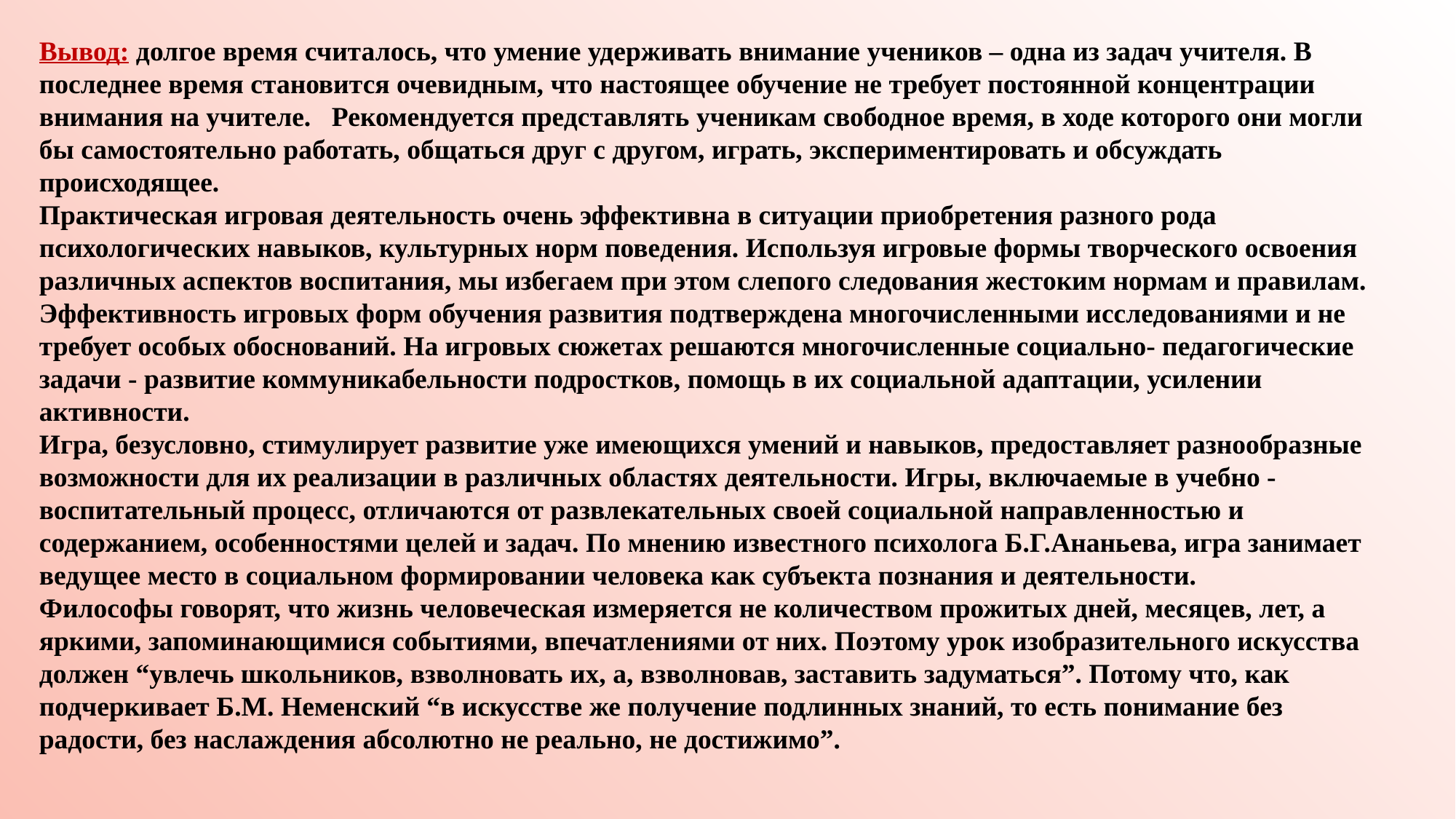

Вывод: долгое время считалось, что умение удерживать внимание учеников – одна из задач учителя. В последнее время становится очевидным, что настоящее обучение не требует постоянной концентрации внимания на учителе.   Рекомендуется представлять ученикам свободное время, в ходе которого они могли бы самостоятельно работать, общаться друг с другом, играть, экспериментировать и обсуждать происходящее.
Практическая игровая деятельность очень эффективна в ситуации приобретения разного рода психологических навыков, культурных норм поведения. Используя игровые формы творческого освоения различных аспектов воспитания, мы избегаем при этом слепого следования жестоким нормам и правилам.
Эффективность игровых форм обучения развития подтверждена многочисленными исследованиями и не требует особых обоснований. На игровых сюжетах решаются многочисленные социально- педагогические задачи - развитие коммуникабельности подростков, помощь в их социальной адаптации, усилении активности.
Игра, безусловно, стимулирует развитие уже имеющихся умений и навыков, предоставляет разнообразные возможности для их реализации в различных областях деятельности. Игры, включаемые в учебно - воспитательный процесс, отличаются от развлекательных своей социальной направленностью и содержанием, особенностями целей и задач. По мнению известного психолога Б.Г.Ананьева, игра занимает ведущее место в социальном формировании человека как субъекта познания и деятельности.
Философы говорят, что жизнь человеческая измеряется не количеством прожитых дней, месяцев, лет, а яркими, запоминающимися событиями, впечатлениями от них. Поэтому урок изобразительного искусства должен “увлечь школьников, взволновать их, а, взволновав, заставить задуматься”. Потому что, как подчеркивает Б.М. Неменский “в искусстве же получение подлинных знаний, то есть понимание без радости, без наслаждения абсолютно не реально, не достижимо”.